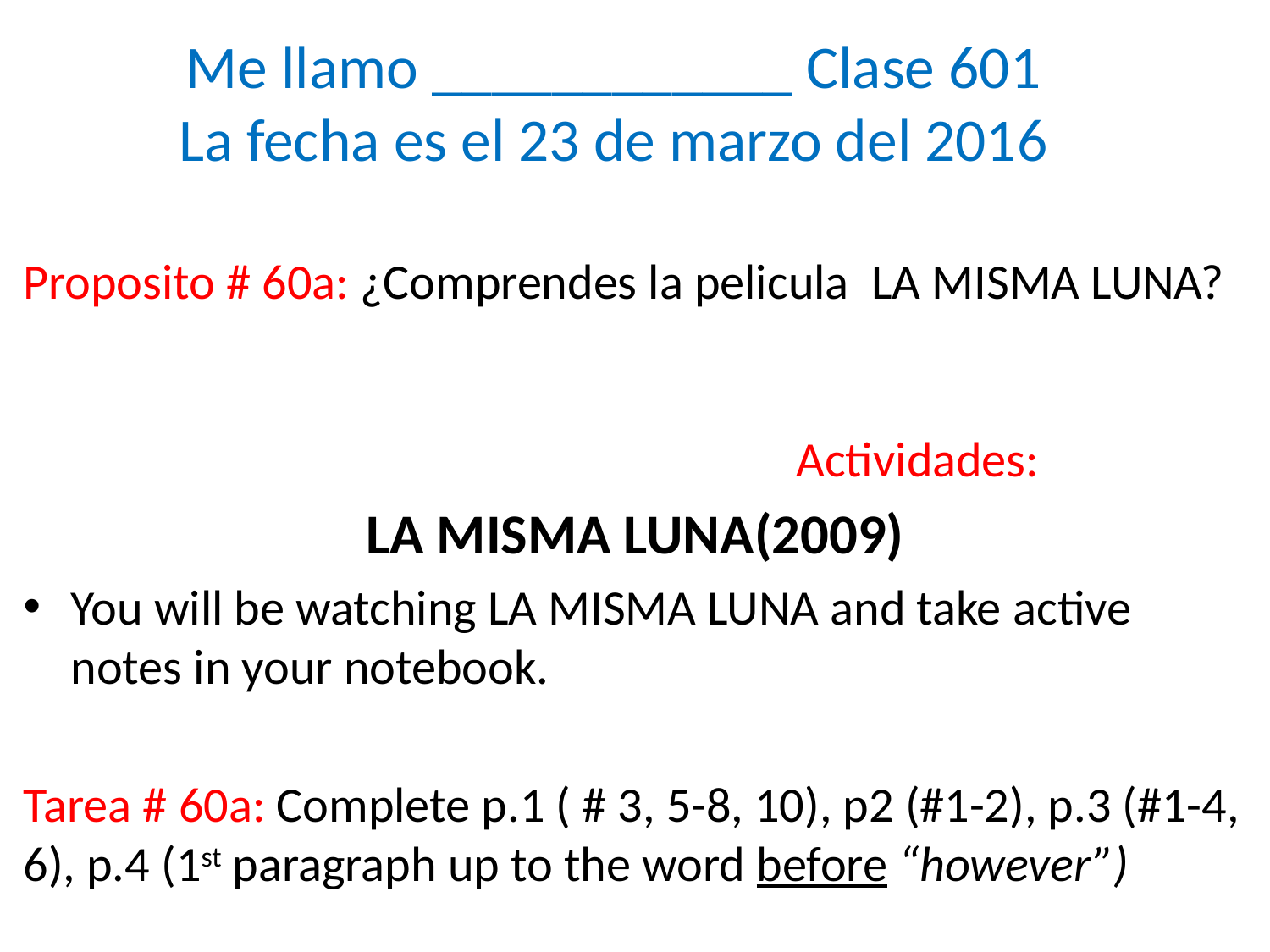

# Me llamo ____________ Clase 601 La fecha es el 23 de marzo del 2016
Proposito # 60a: ¿Comprendes la pelicula  LA MISMA LUNA?                                                                                                                                                                                                                                                                                                    Actividades:
LA MISMA LUNA(2009)
You will be watching LA MISMA LUNA and take active notes in your notebook.

Tarea # 60a: Complete p.1 ( # 3, 5-8, 10), p2 (#1-2), p.3 (#1-4, 6), p.4 (1st paragraph up to the word before “however”)